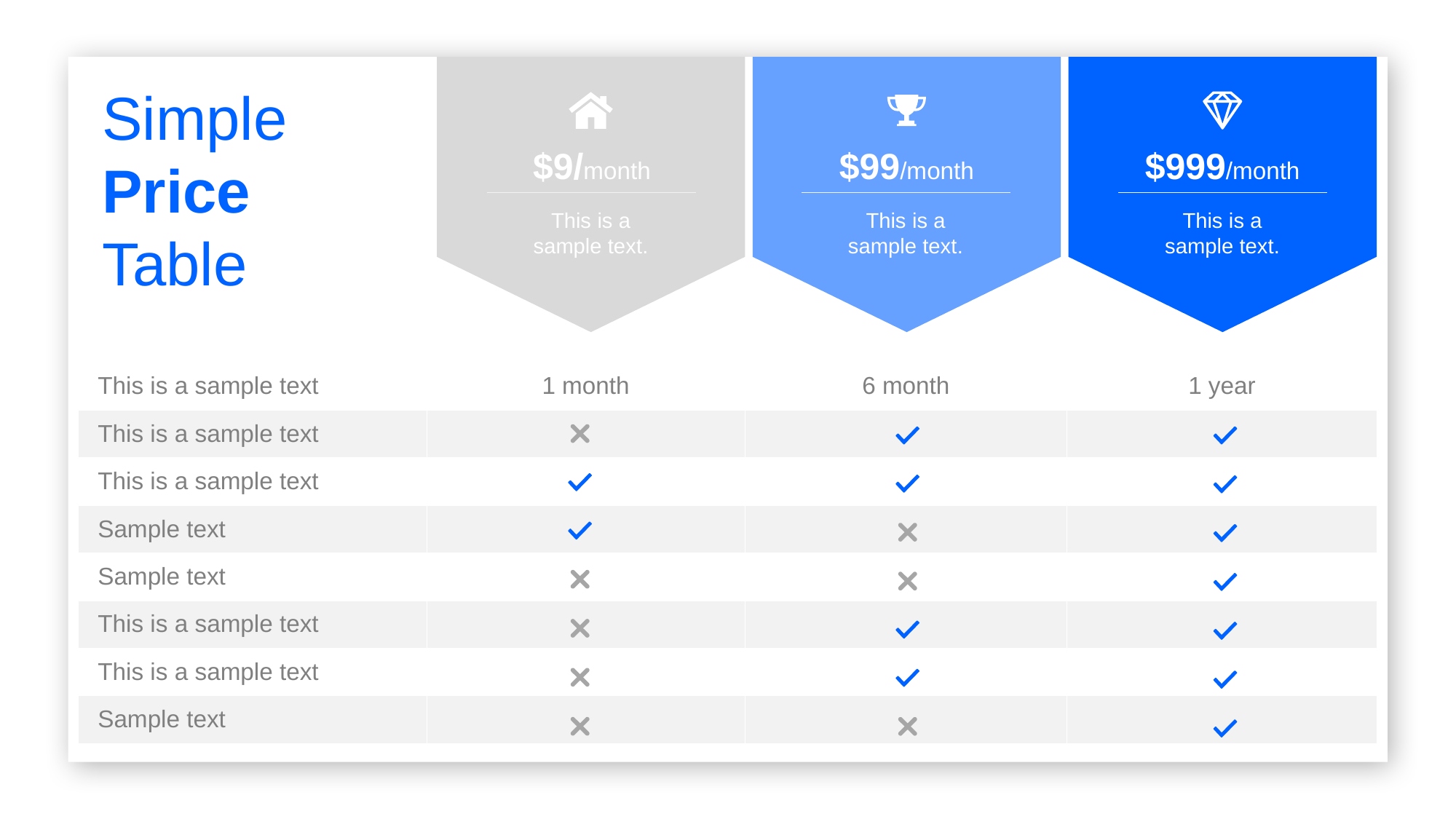

Simple
Price Table
$9/month
$99/month
$999/month
This is a
sample text.
This is a
sample text.
This is a
sample text.
| This is a sample text | 1 month | 6 month | 1 year |
| --- | --- | --- | --- |
| This is a sample text |  |  |  |
| This is a sample text |  |  |  |
| Sample text |  |  |  |
| Sample text |  |  |  |
| This is a sample text |  |  |  |
| This is a sample text |  |  |  |
| Sample text |  |  |  |